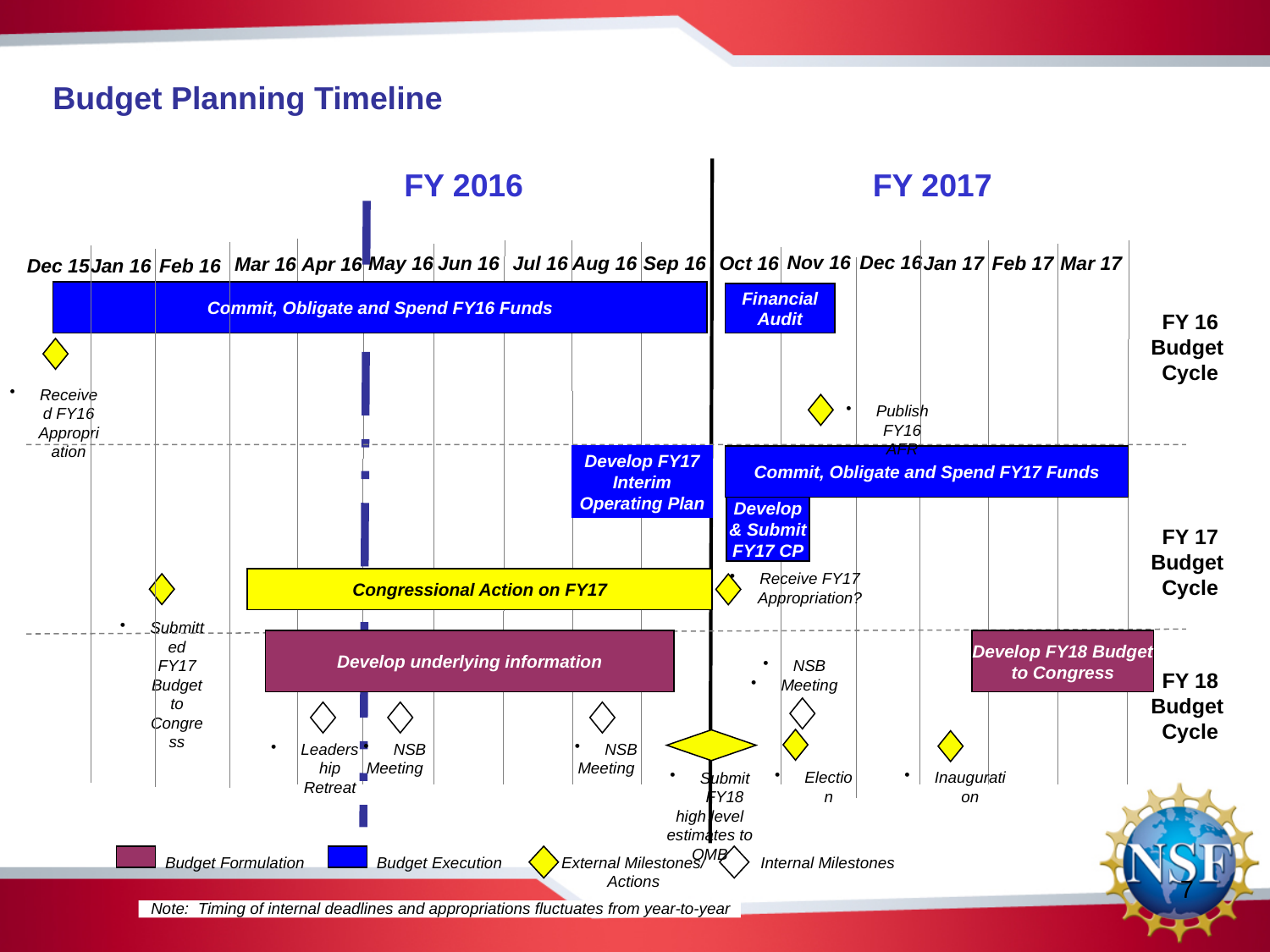

Budget Planning Timeline

FY 2016
FY 2017

Nov 16
Dec 16
May 16
Jun 16
Jul 16
Aug 16
Sep 16
Oct 16
Jan 17
Feb 17
Mar 17
Mar 16
Apr 16
Dec 15
Jan 16
Feb 16

Commit, Obligate and Spend FY16 Funds
Financial Audit
FY 16
Budget
Cycle

Received FY16 Appropriation

Publish FY16 AFR

Develop FY17 Interim Operating Plan
Commit, Obligate and Spend FY17 Funds
Develop & Submit FY17 CP
FY 17
Budget
Cycle
Receive FY17 Appropriation?
Congressional Action on FY17

Submitted FY17 Budget to Congress

Develop underlying information
Develop FY18 Budget to Congress
NSB
Meeting
FY 18
Budget
Cycle

Leadership Retreat
NSB
Meeting
NSB
Meeting
Election
Inauguration
Submit FY18
high level estimates to OMB

Budget Formulation

Budget Execution

External Milestones/ Actions

   Internal Milestones
7
Note:  Timing of internal deadlines and appropriations fluctuates from year-to-year